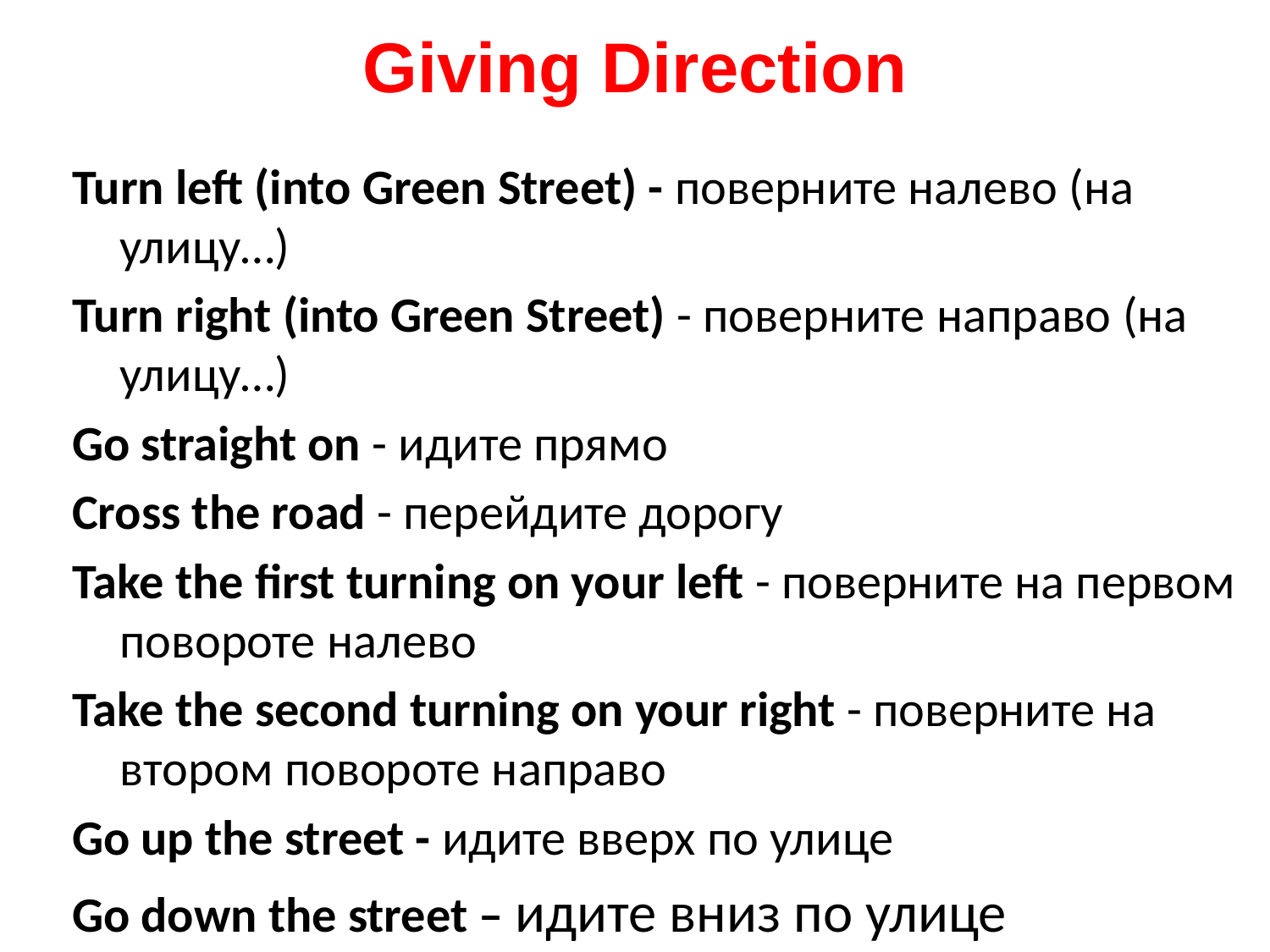

# Giving Direction
Turn left (into Green Street) - поверните налево (на улицу…)
Turn right (into Green Street) - поверните направо (на улицу…)
Go straight on - идите прямо
Cross the road - перейдите дорогу
Take the first turning on your left - поверните на первом повороте налево
Take the second turning on your right - поверните на втором повороте направо
Go up the street - идите вверх по улице
Go down the street – идите вниз по улице